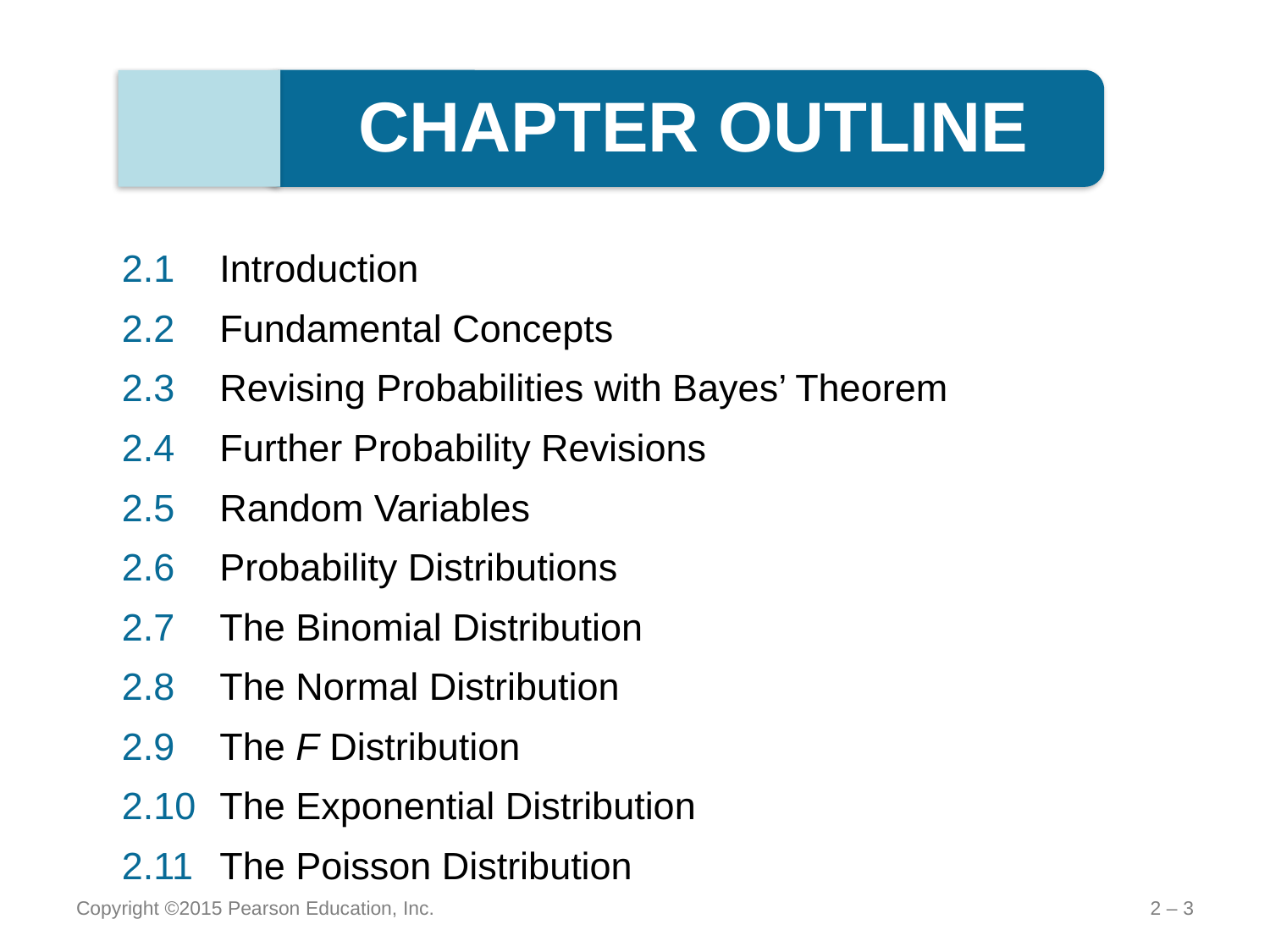

CHAPTER OUTLINE
2.1	Introduction
2.2	Fundamental Concepts
2.3	Revising Probabilities with Bayes’ Theorem
2.4	Further Probability Revisions
2.5	Random Variables
2.6	Probability Distributions
2.7	The Binomial Distribution
2.8	The Normal Distribution
2.9	The F Distribution
2.10	The Exponential Distribution
2.11	The Poisson Distribution
Copyright ©2015 Pearson Education, Inc.
2 – 3